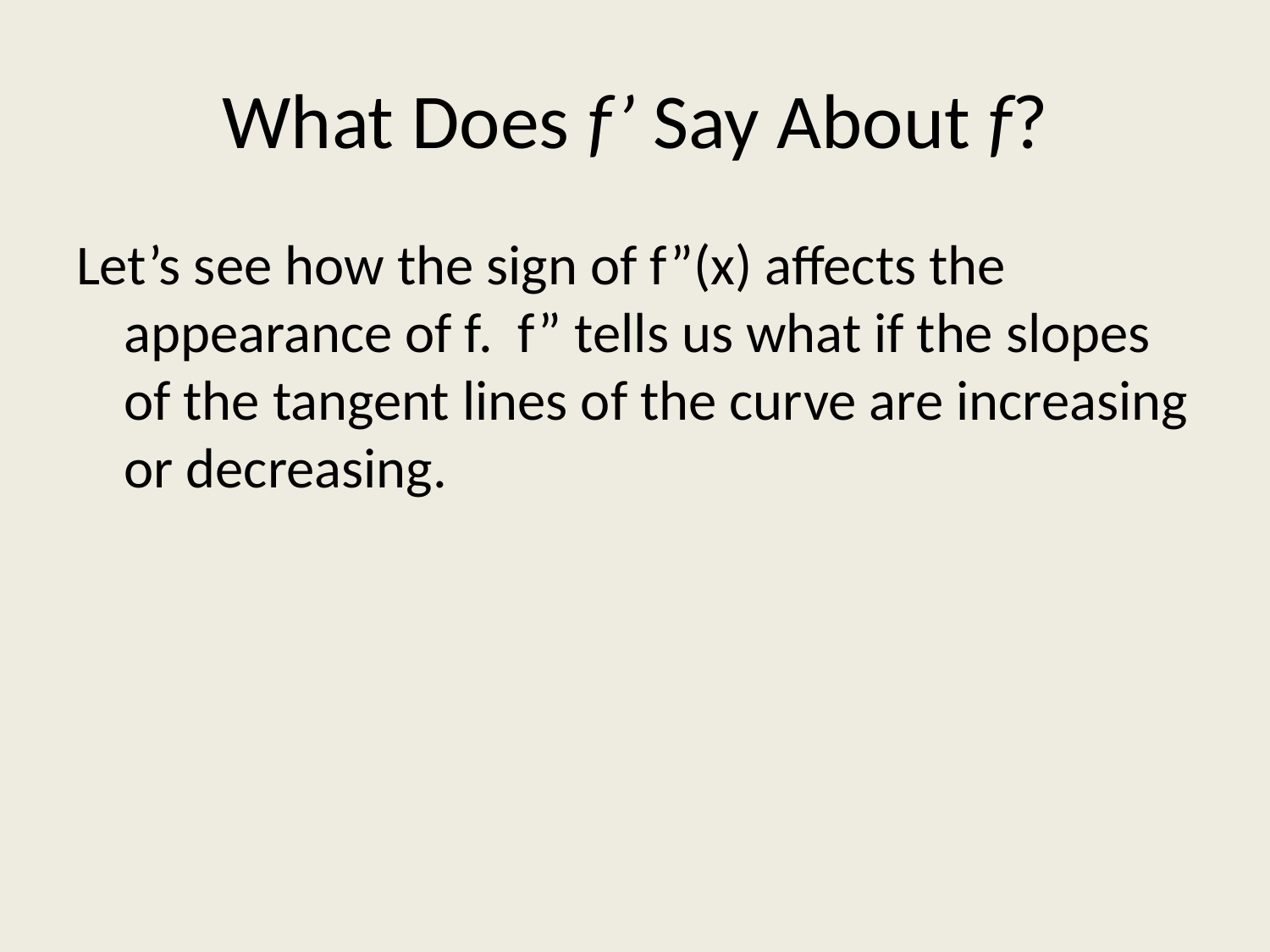

# What Does f’ Say About f?
Let’s see how the sign of f”(x) affects the appearance of f.  f” tells us what if the slopes of the tangent lines of the curve are increasing or decreasing.